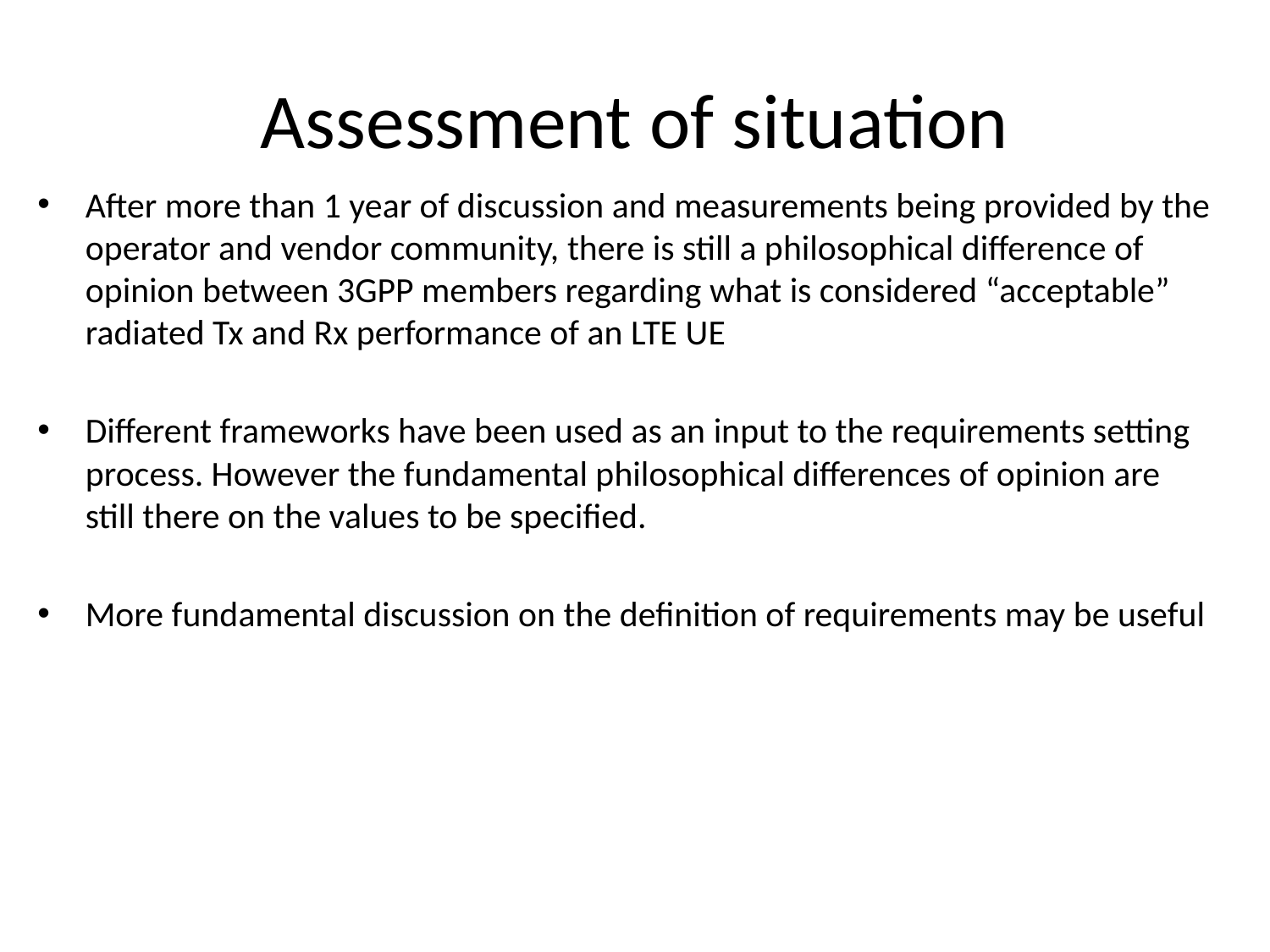

# Assessment of situation
After more than 1 year of discussion and measurements being provided by the operator and vendor community, there is still a philosophical difference of opinion between 3GPP members regarding what is considered “acceptable” radiated Tx and Rx performance of an LTE UE

Different frameworks have been used as an input to the requirements setting process. However the fundamental philosophical differences of opinion are still there on the values to be specified.

More fundamental discussion on the definition of requirements may be useful